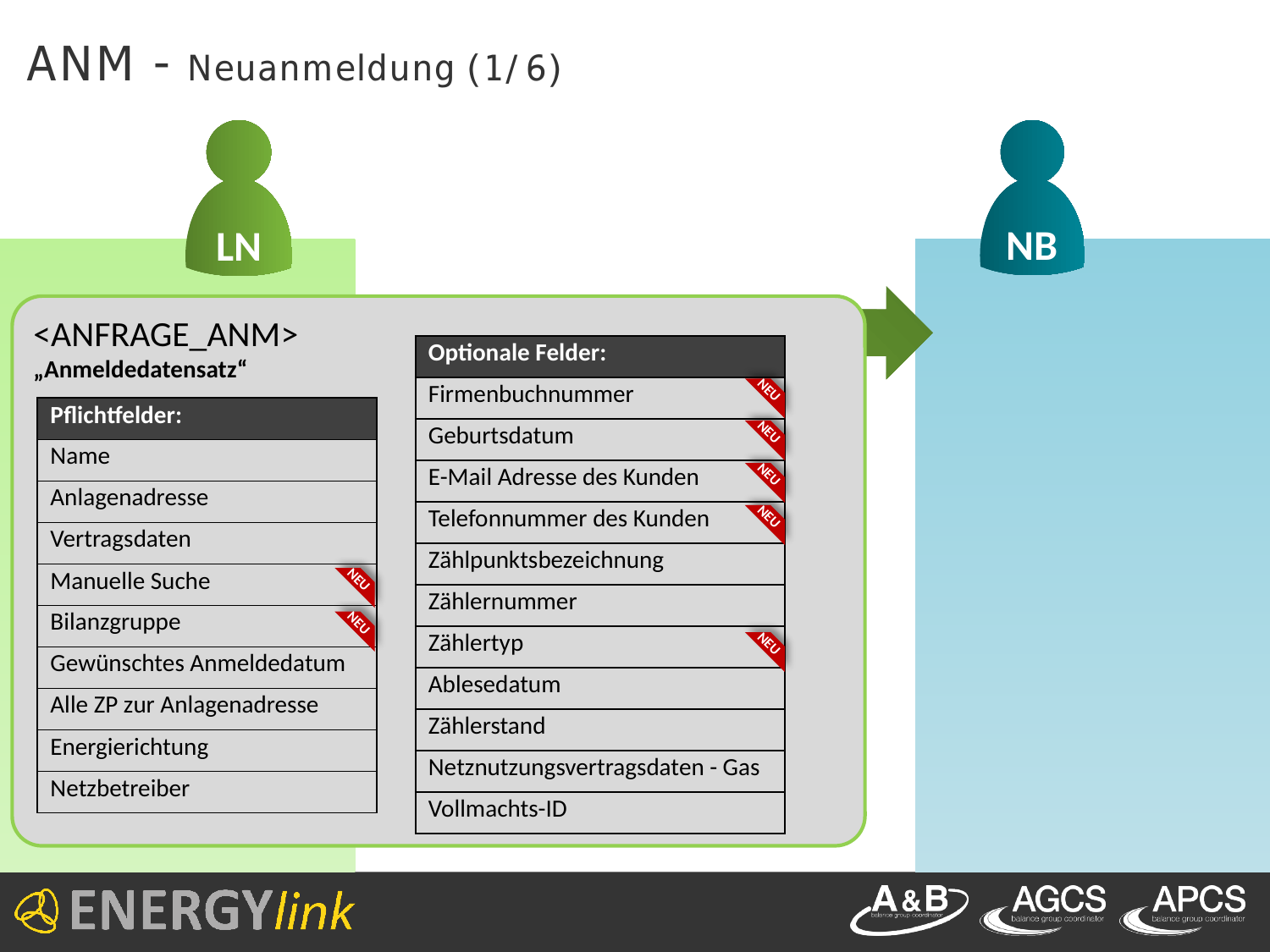

# ANM - Neuanmeldung (1/6)
LN
NB

„Anmeldedatensatz“ <ANFRAGE_ANM>
<ANFRAGE_ANM>
„Anmeldedatensatz“
| Optionale Felder: |
| --- |
| Firmenbuchnummer |
| Geburtsdatum |
| E-Mail Adresse des Kunden |
| Telefonnummer des Kunden |
| Zählpunktsbezeichnung |
| Zählernummer |
| Zählertyp |
| Ablesedatum |
| Zählerstand |
| Netznutzungsvertragsdaten - Gas |
| Vollmachts-ID |
NEU
| Pflichtfelder: |
| --- |
| Name |
| Anlagenadresse |
| Vertragsdaten |
| Manuelle Suche |
| Bilanzgruppe |
| Gewünschtes Anmeldedatum |
| Alle ZP zur Anlagenadresse |
| Energierichtung |
| Netzbetreiber |
NEU
NEU
NEU
NEU
NEU
NEU